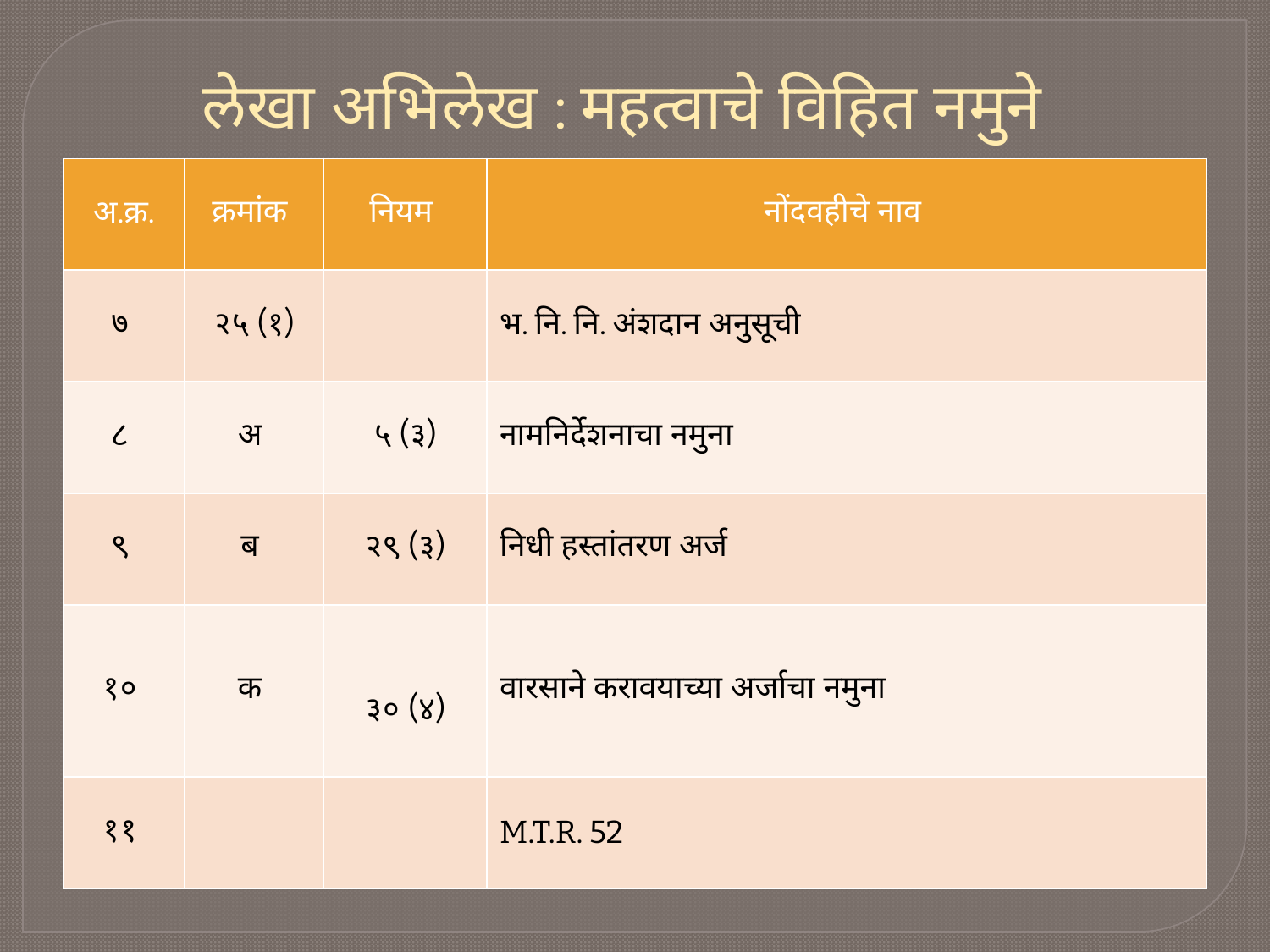

# लेखा अभिलेख : महत्वाचे विहित नमुने
| अ.क्र. | क्रमांक | नियम | नोंदवहीचे नाव |
| --- | --- | --- | --- |
| ७ | २५ (१) |  | भ. नि. नि. अंशदान अनुसूची |
| ८ | अ | ५ (३) | नामनिर्देशनाचा नमुना |
| ९ | ब | २९ (३) | निधी हस्तांतरण अर्ज |
| १० | क | ३० (४) | वारसाने करावयाच्या अर्जाचा नमुना |
| ११ |  |  | M.T.R. 52 |